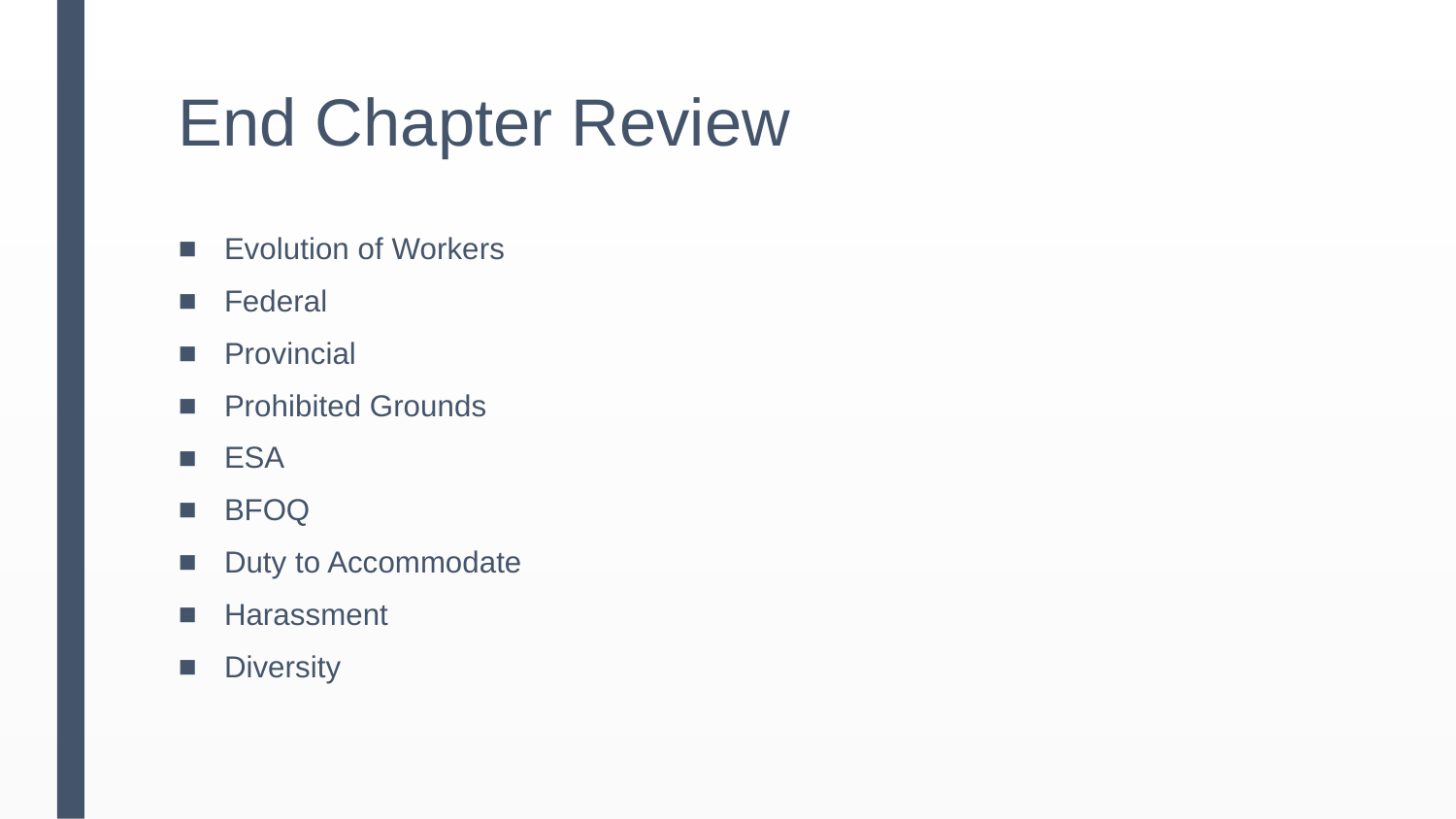

# End Chapter Review
Evolution of Workers
Federal
Provincial
Prohibited Grounds
ESA
BFOQ
Duty to Accommodate
Harassment
Diversity